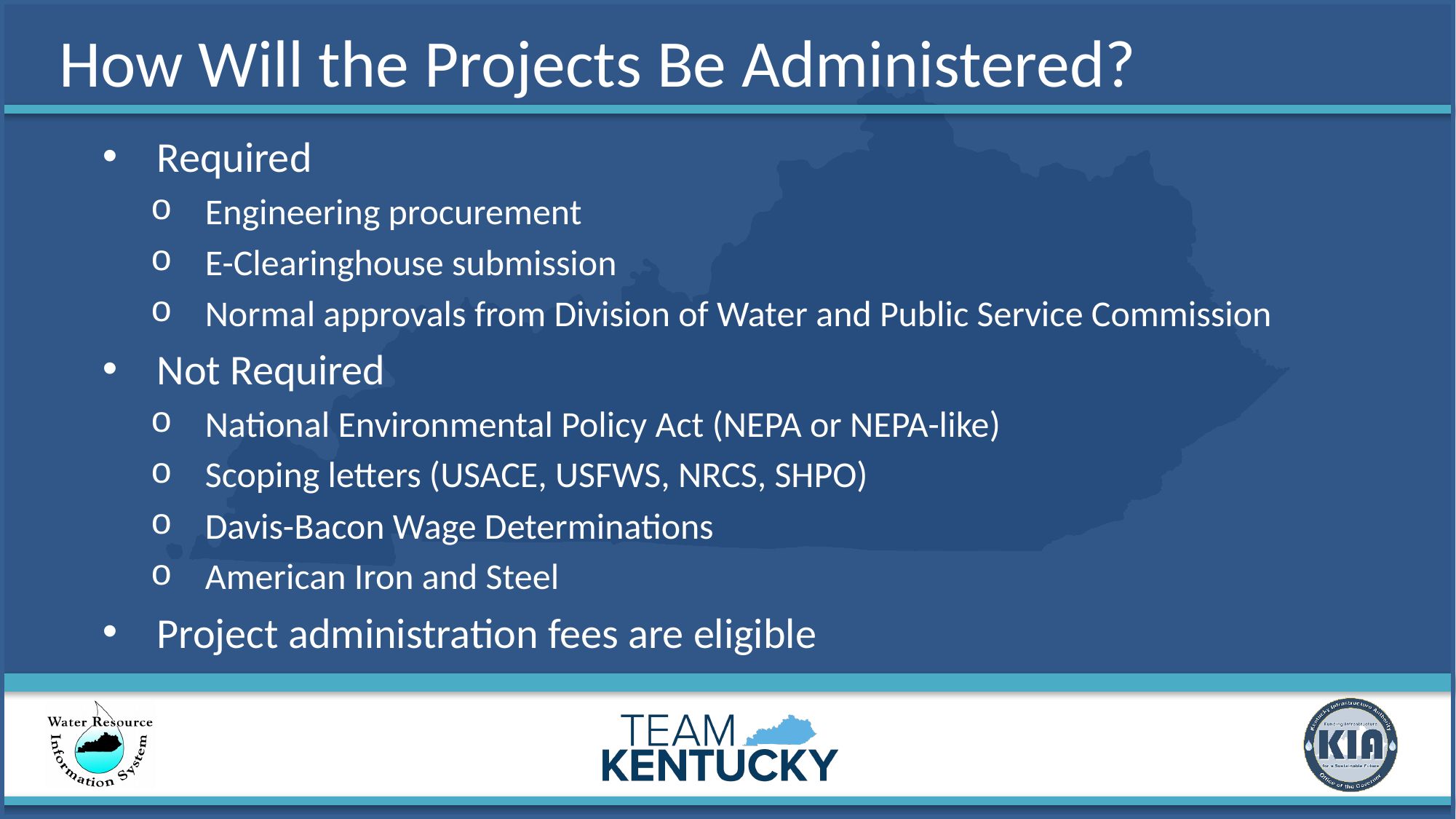

# How Will the Projects Be Administered?
Required
Engineering procurement
E-Clearinghouse submission
Normal approvals from Division of Water and Public Service Commission
Not Required
National Environmental Policy Act (NEPA or NEPA-like)
Scoping letters (USACE, USFWS, NRCS, SHPO)
Davis-Bacon Wage Determinations
American Iron and Steel
Project administration fees are eligible